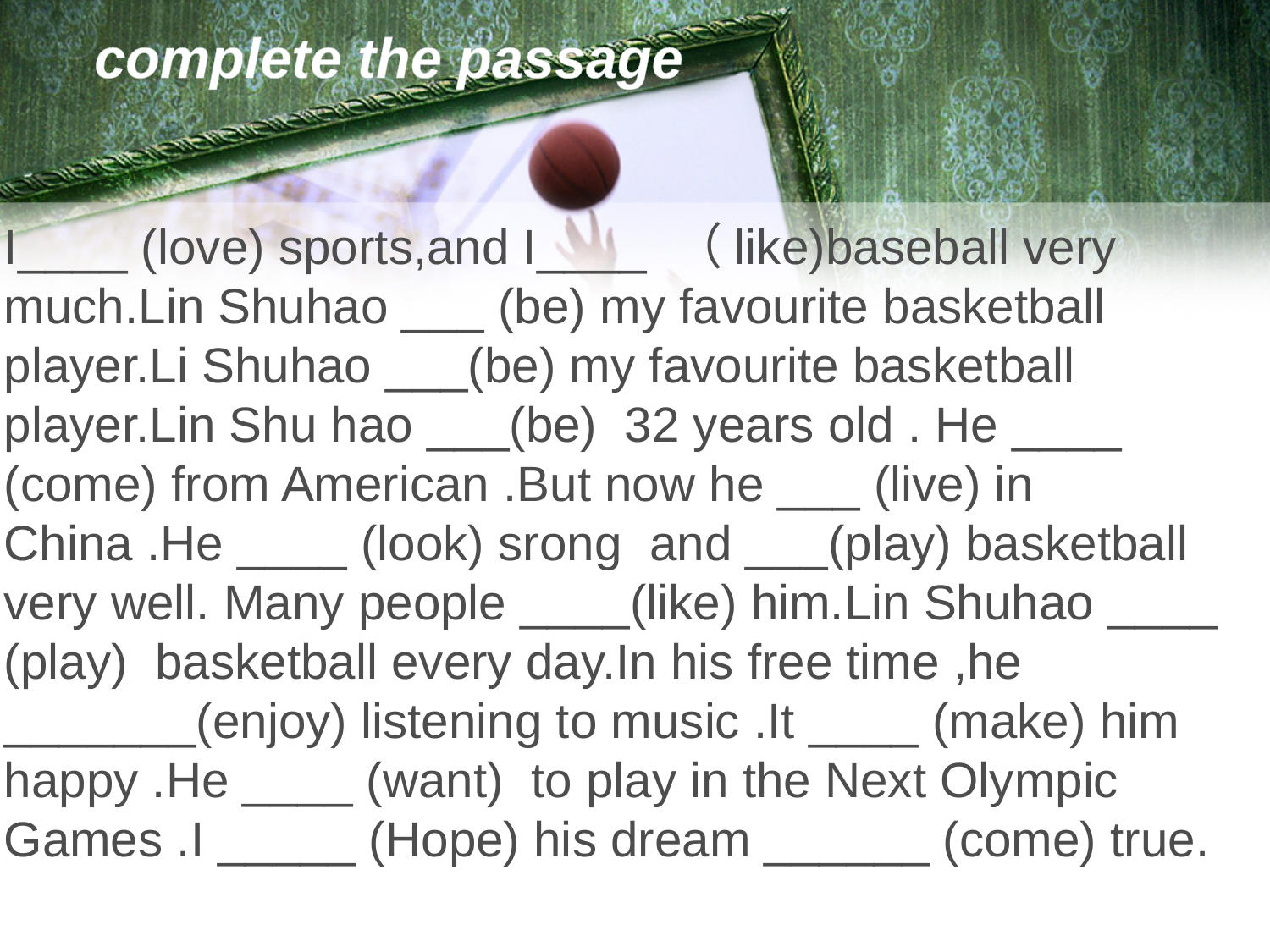

complete the passage
I____ (love) sports,and I____ （like)baseball very much.Lin Shuhao ___ (be) my favourite basketball player.Li Shuhao ___(be) my favourite basketball player.Lin Shu hao ___(be)  32 years old . He ____ (come) from American .But now he ___ (live) in China .He ____ (look) srong  and ___(play) basketball very well. Many people ____(like) him.Lin Shuhao ____ (play)  basketball every day.In his free time ,he _______(enjoy) listening to music .It ____ (make) him happy .He ____ (want)  to play in the Next Olympic Games .I _____ (Hope) his dream ______ (come) true.